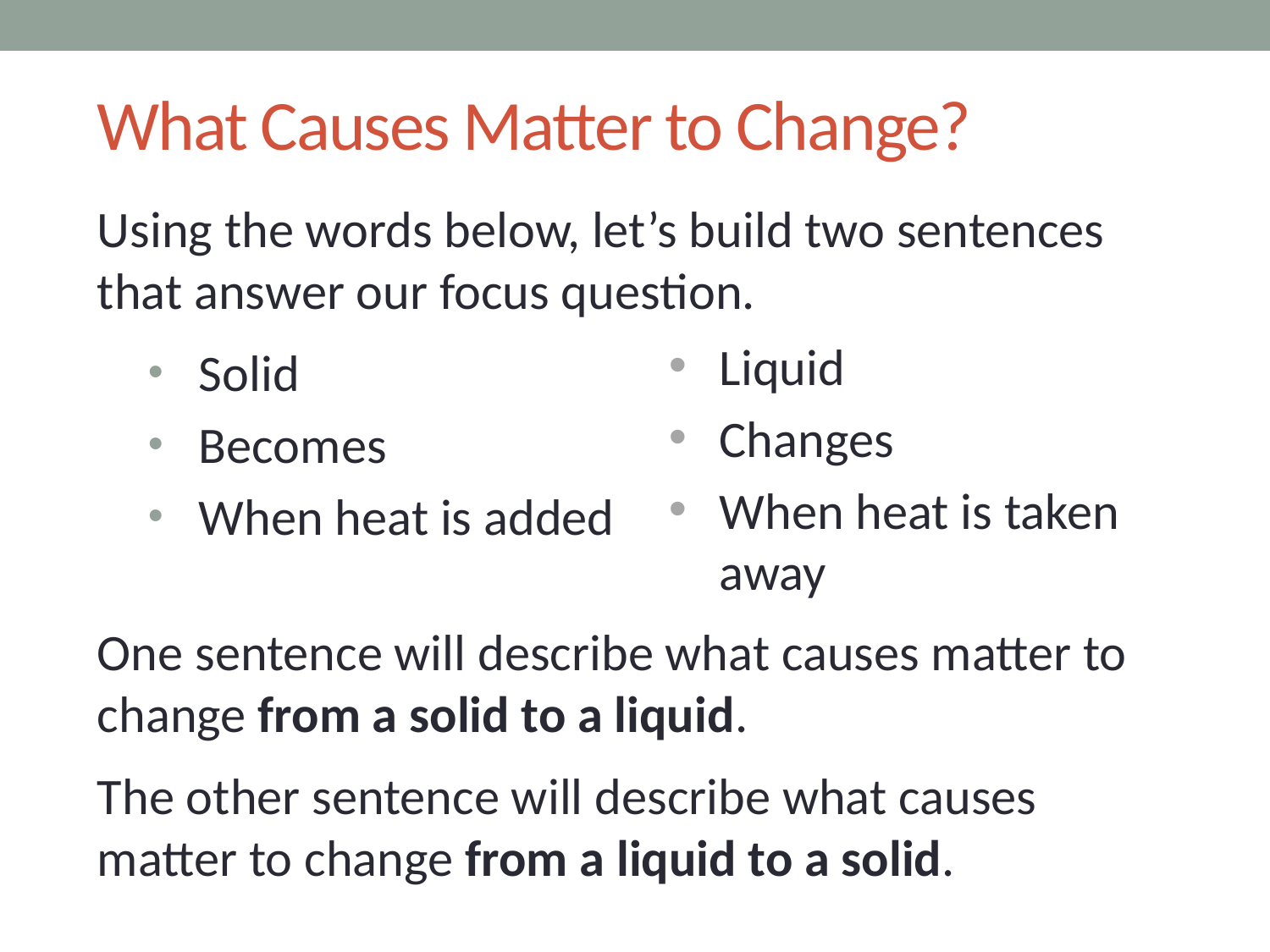

# What Causes Matter to Change?
Using the words below, let’s build two sentences that answer our focus question.
Solid
Becomes
When heat is added
One sentence will describe what causes matter to change from a solid to a liquid.
The other sentence will describe what causes matter to change from a liquid to a solid.

Liquid
Changes
When heat is taken away